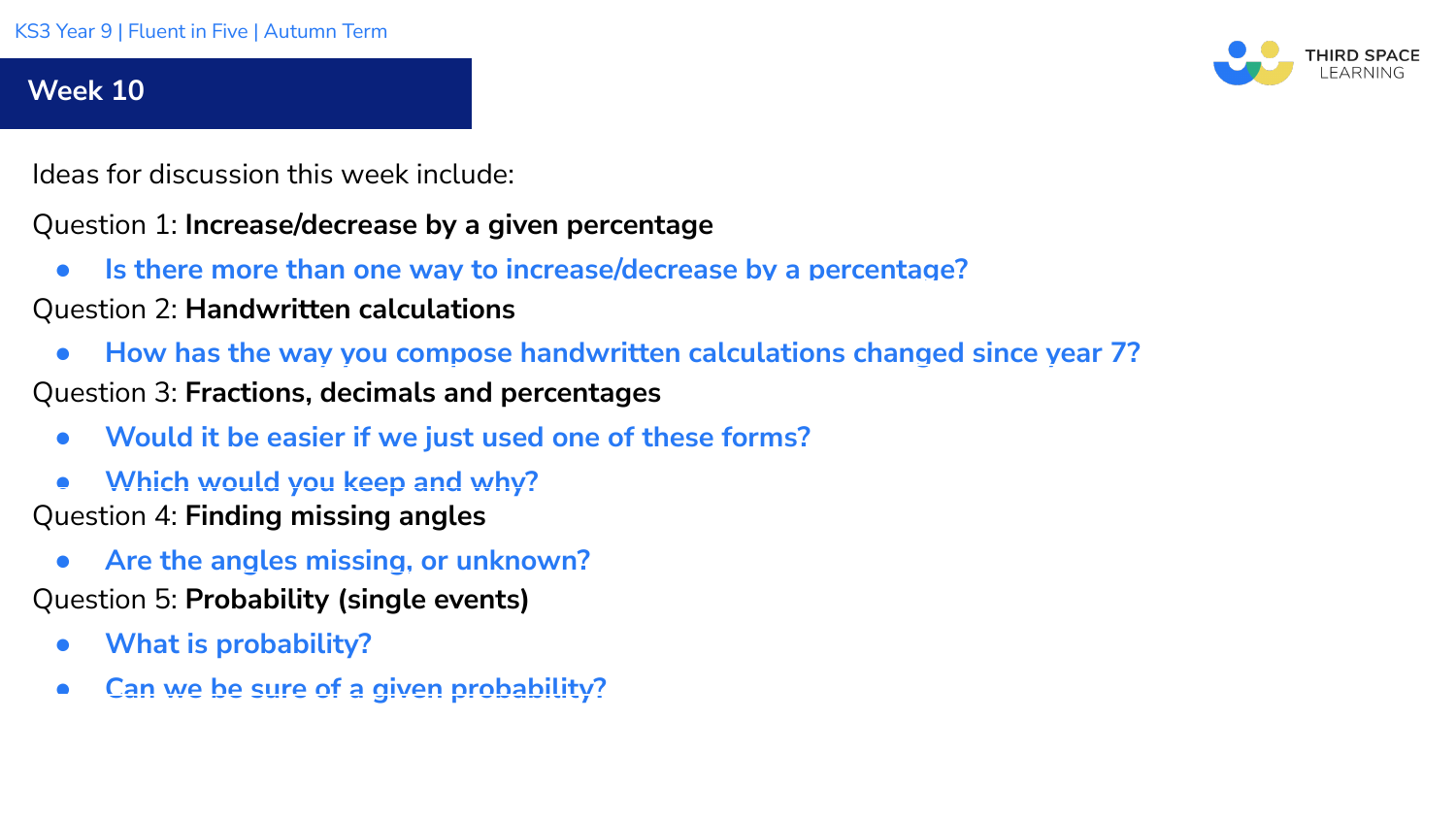

Week 10
| Ideas for discussion this week include: |
| --- |
| Question 1: Increase/decrease by a given percentage Is there more than one way to increase/decrease by a percentage? |
| Question 2: Handwritten calculations How has the way you compose handwritten calculations changed since year 7? |
| Question 3: Fractions, decimals and percentages Would it be easier if we just used one of these forms? Which would you keep and why? |
| Question 4: Finding missing angles Are the angles missing, or unknown? |
| Question 5: Probability (single events) What is probability? Can we be sure of a given probability? |